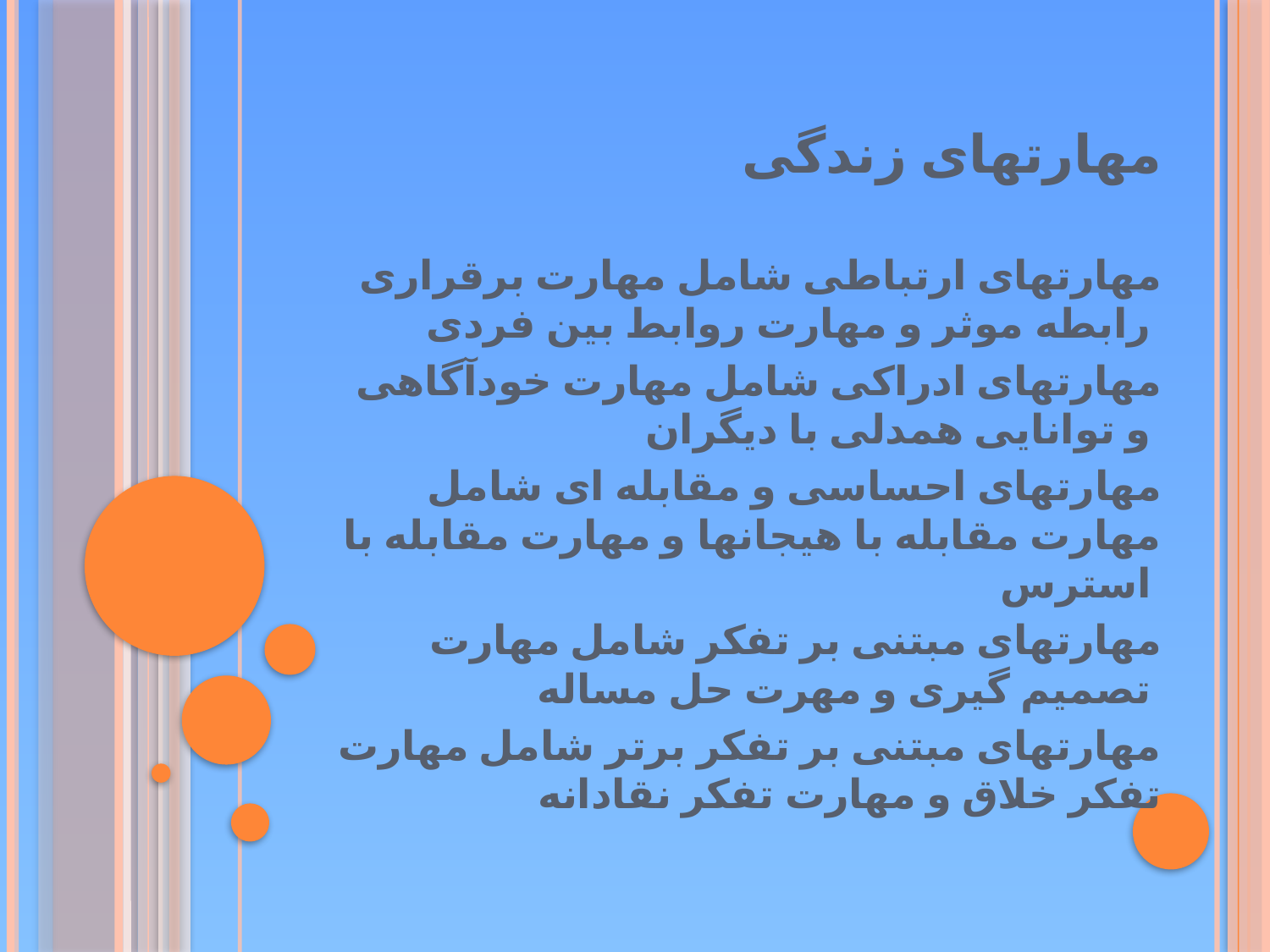

# مهارتهای زندگی
مهارتهای ارتباطی شامل مهارت برقراری رابطه موثر و مهارت روابط بین فردی
مهارتهای ادراکی شامل مهارت خودآگاهی و توانایی همدلی با دیگران
مهارتهای احساسی و مقابله ای شامل مهارت مقابله با هیجانها و مهارت مقابله با استرس
مهارتهای مبتنی بر تفکر شامل مهارت تصمیم گیری و مهرت حل مساله
مهارتهای مبتنی بر تفکر برتر شامل مهارت تفکر خلاق و مهارت تفکر نقادانه